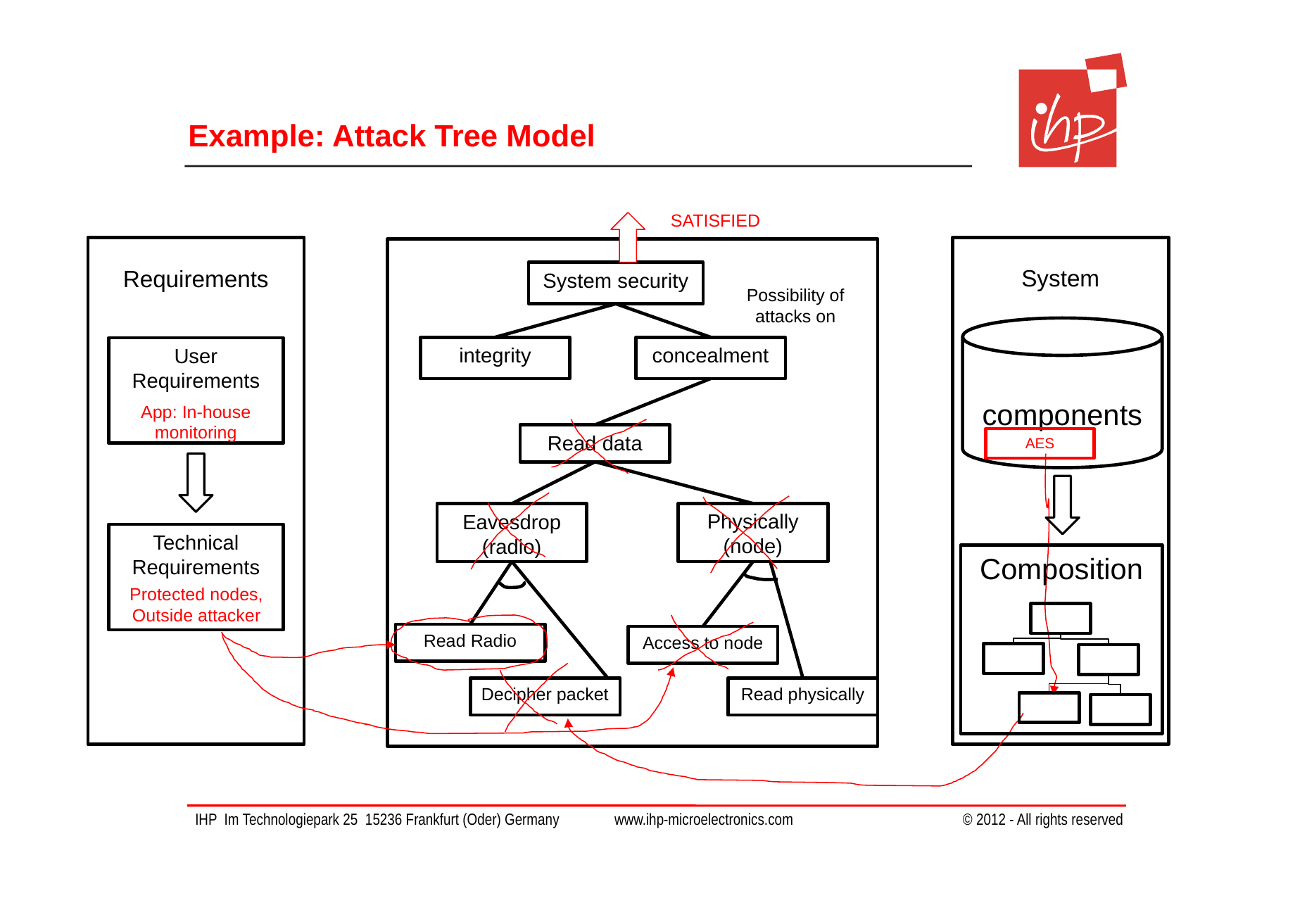

# Example: Attack Tree Model
SATISFIED

System
Requirements
System security
Possibility of attacks on

components
integrity
concealment
User
Requirements
App: In-house monitoring

Read data
AES

Physically (node)
Eavesdrop (radio)
Technical
Requirements
Composition

Protected nodes,
Outside attacker

Read Radio
Access to node

Decipher packet
Read physically